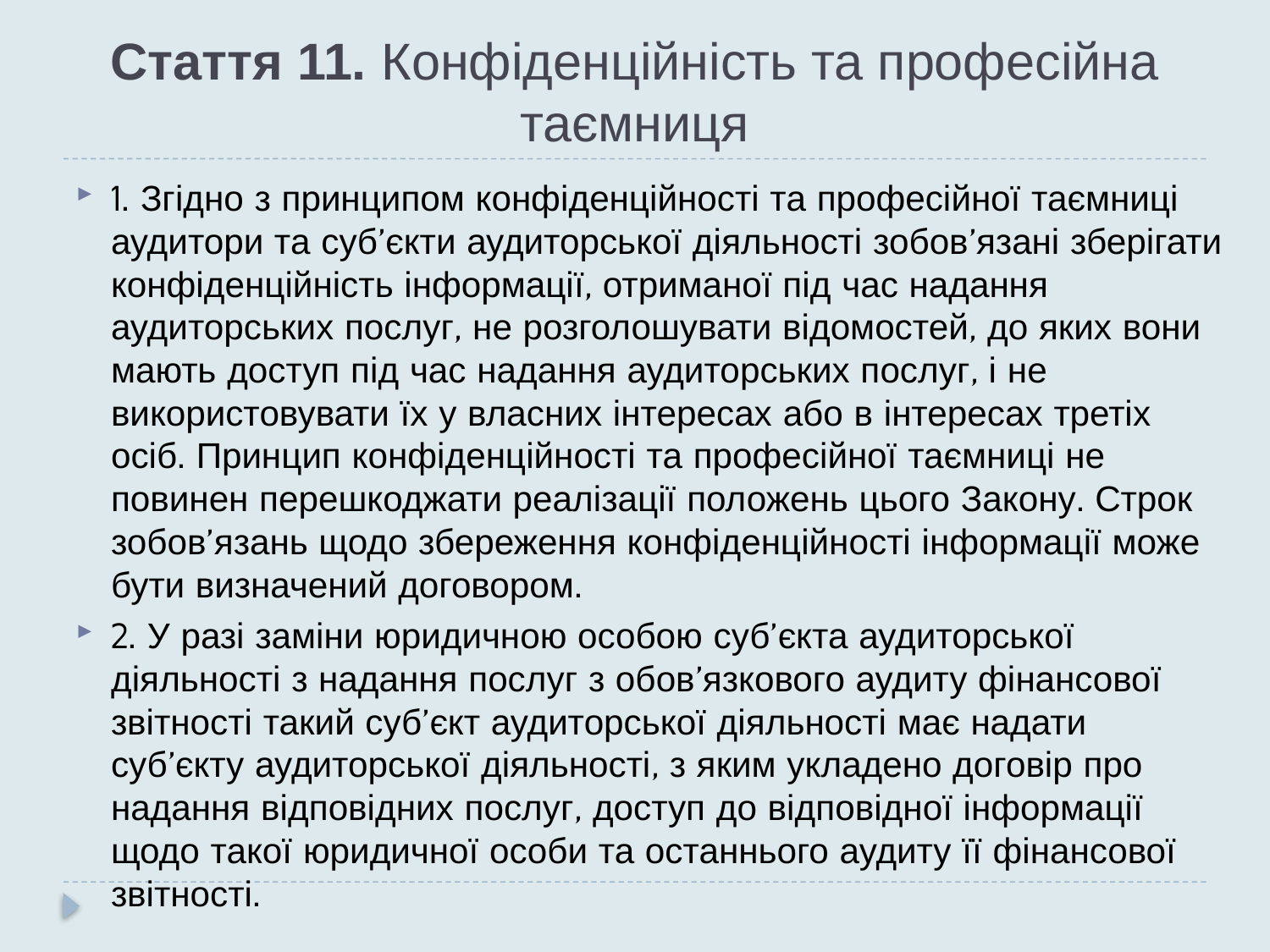

# Стаття 11. Конфіденційність та професійна таємниця
1. Згідно з принципом конфіденційності та професійної таємниці аудитори та суб’єкти аудиторської діяльності зобов’язані зберігати конфіденційність інформації, отриманої під час надання аудиторських послуг, не розголошувати відомостей, до яких вони мають доступ під час надання аудиторських послуг, і не використовувати їх у власних інтересах або в інтересах третіх осіб. Принцип конфіденційності та професійної таємниці не повинен перешкоджати реалізації положень цього Закону. Строк зобов’язань щодо збереження конфіденційності інформації може бути визначений договором.
2. У разі заміни юридичною особою суб’єкта аудиторської діяльності з надання послуг з обов’язкового аудиту фінансової звітності такий суб’єкт аудиторської діяльності має надати суб’єкту аудиторської діяльності, з яким укладено договір про надання відповідних послуг, доступ до відповідної інформації щодо такої юридичної особи та останнього аудиту її фінансової звітності.